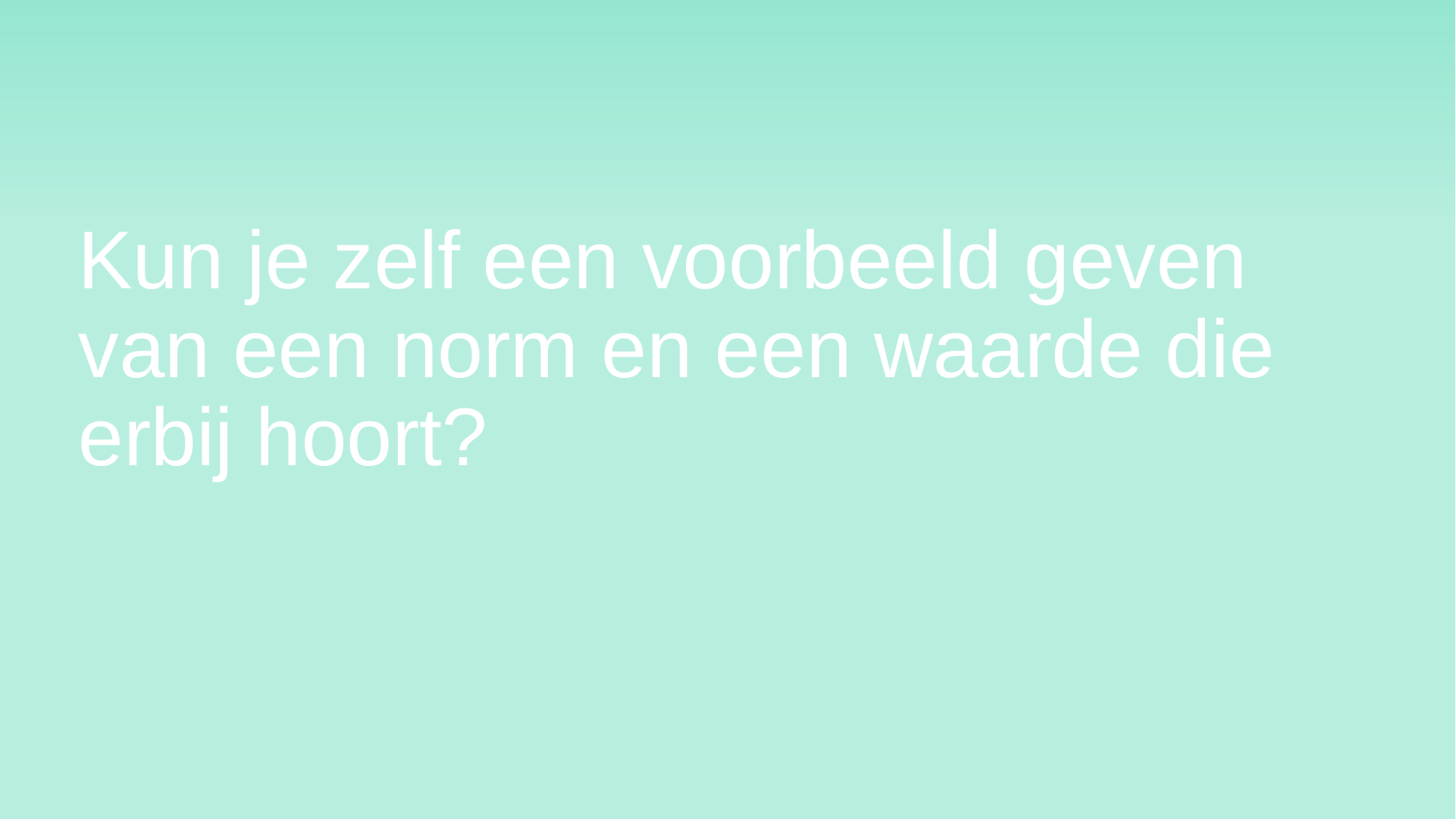

# Kun je zelf een voorbeeld geven van een norm en een waarde die erbij hoort?